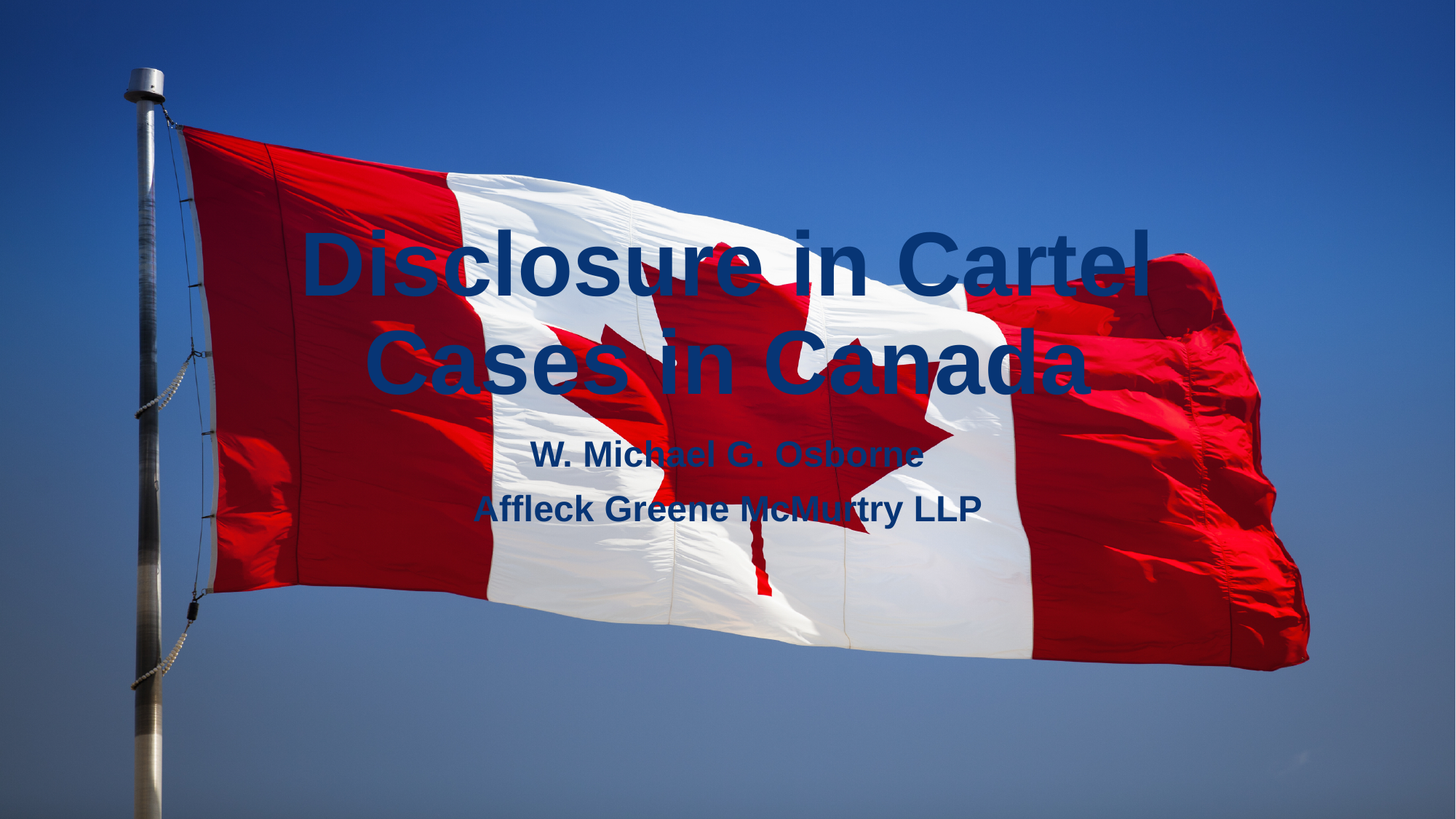

# Disclosure in Cartel Cases in Canada
W. Michael G. Osborne
Affleck Greene McMurtry LLP